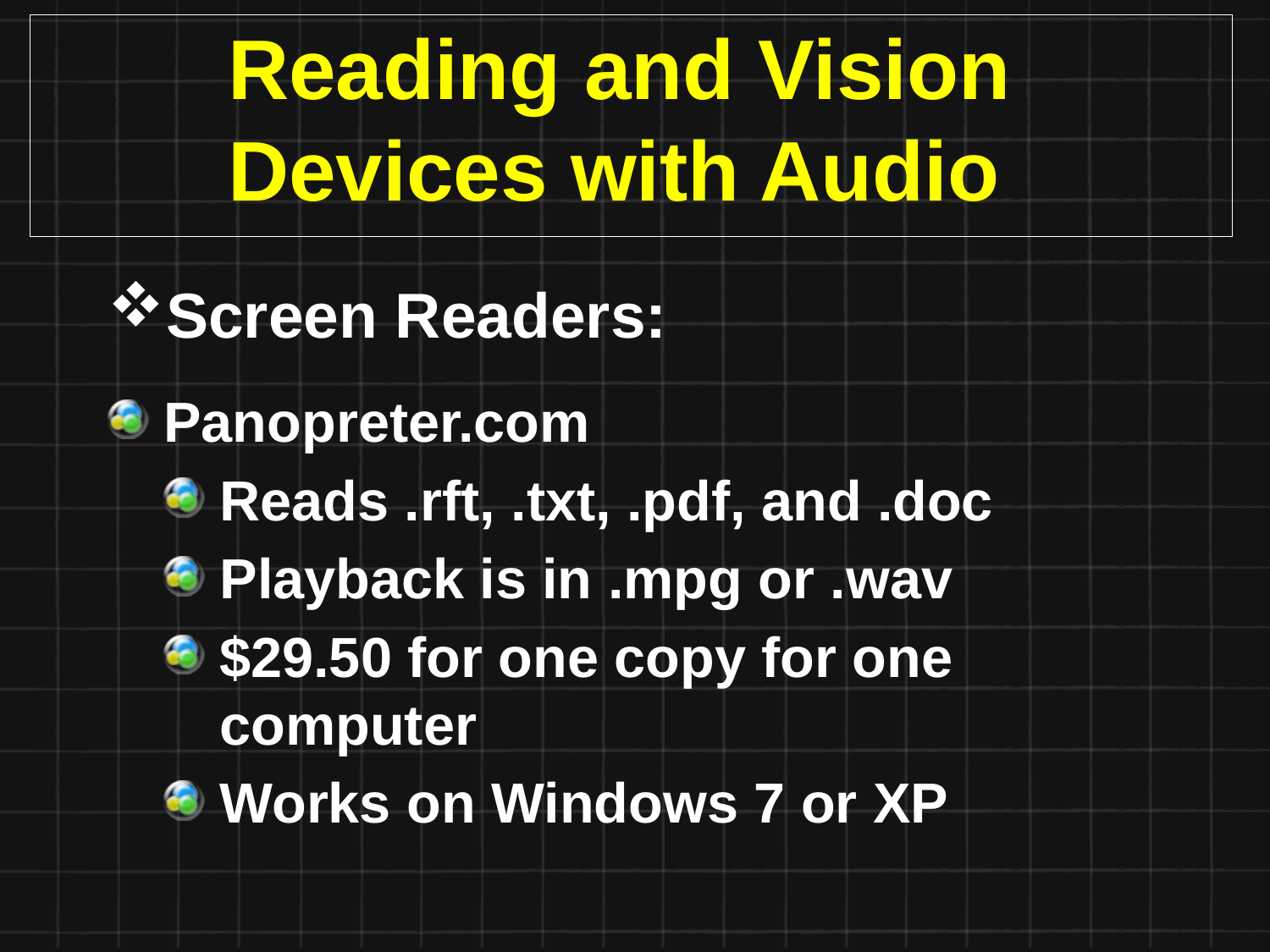

# Reading and Vision Devices with Audio
Screen Readers:
Panopreter.com
Reads .rft, .txt, .pdf, and .doc
Playback is in .mpg or .wav
$29.50 for one copy for one computer
Works on Windows 7 or XP